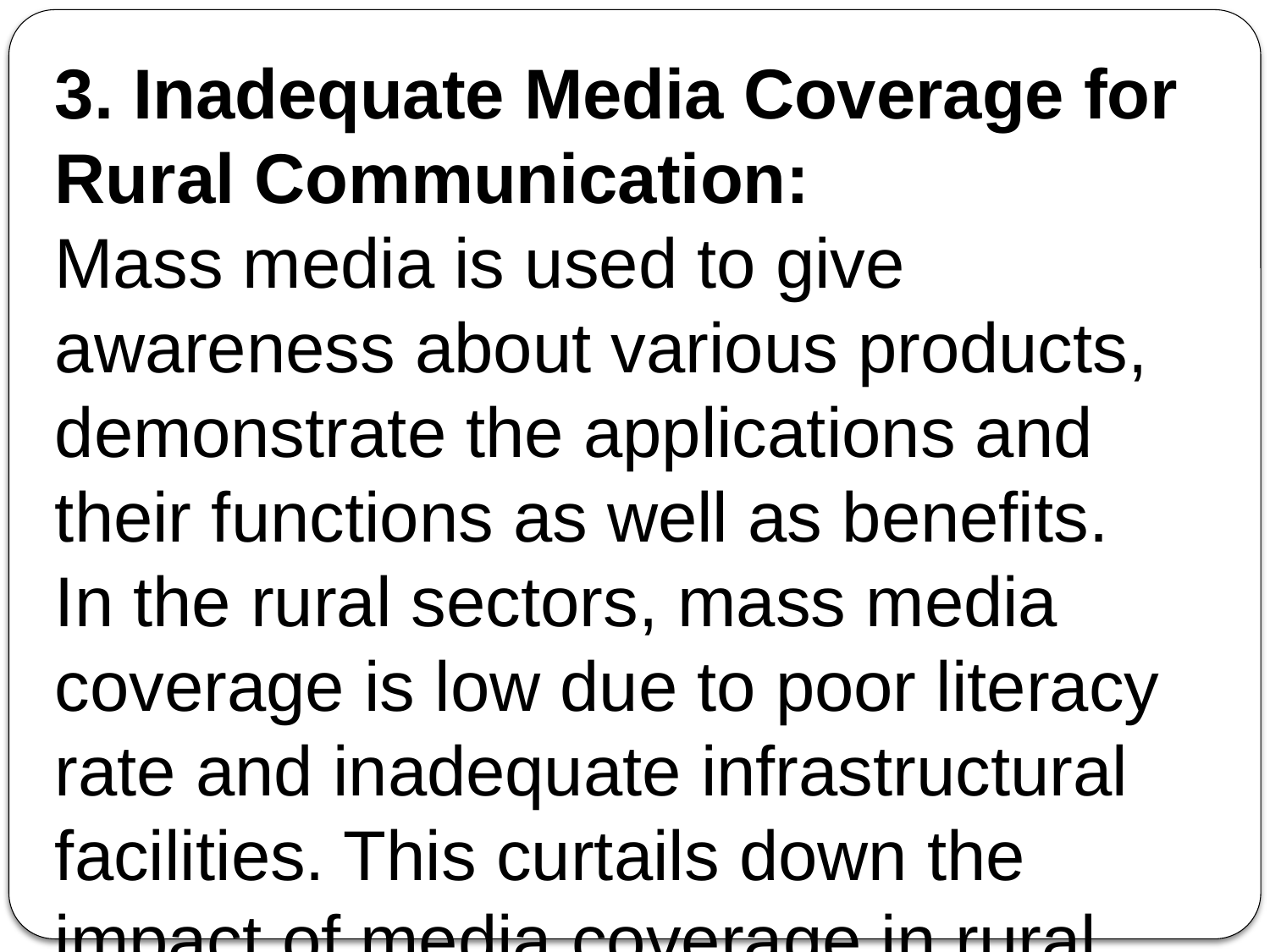

3. Inadequate Media Coverage for Rural Communication:
Mass media is used to give awareness about various products, demonstrate the applications and their functions as well as benefits. In the rural sectors, mass media coverage is low due to poor literacy rate and inadequate infrastructural facilities. This curtails down the impact of media coverage in rural sector.